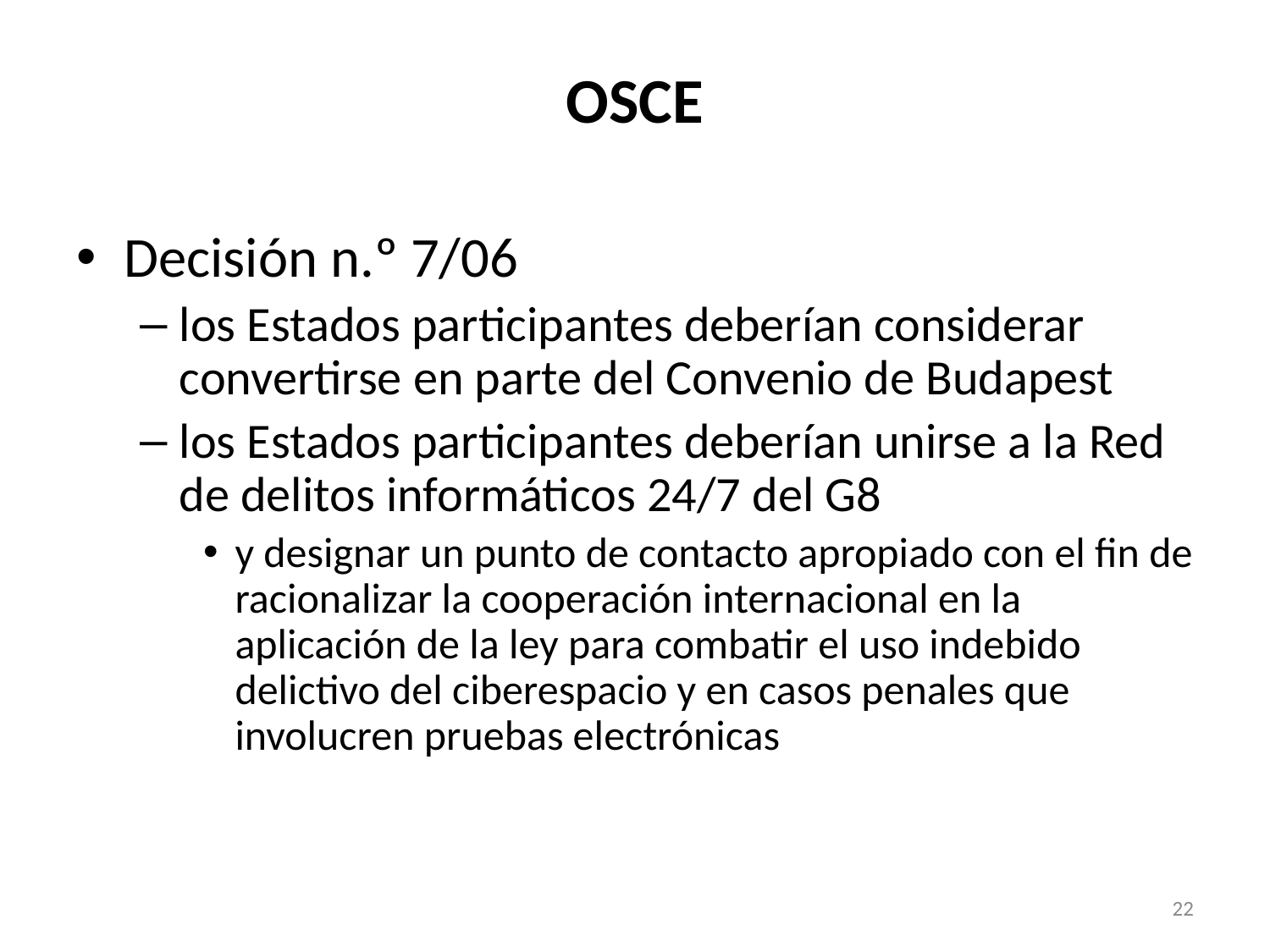

# OSCE
Decisión n.º 7/06
los Estados participantes deberían considerar convertirse en parte del Convenio de Budapest
los Estados participantes deberían unirse a la Red de delitos informáticos 24/7 del G8
y designar un punto de contacto apropiado con el fin de racionalizar la cooperación internacional en la aplicación de la ley para combatir el uso indebido delictivo del ciberespacio y en casos penales que involucren pruebas electrónicas
22